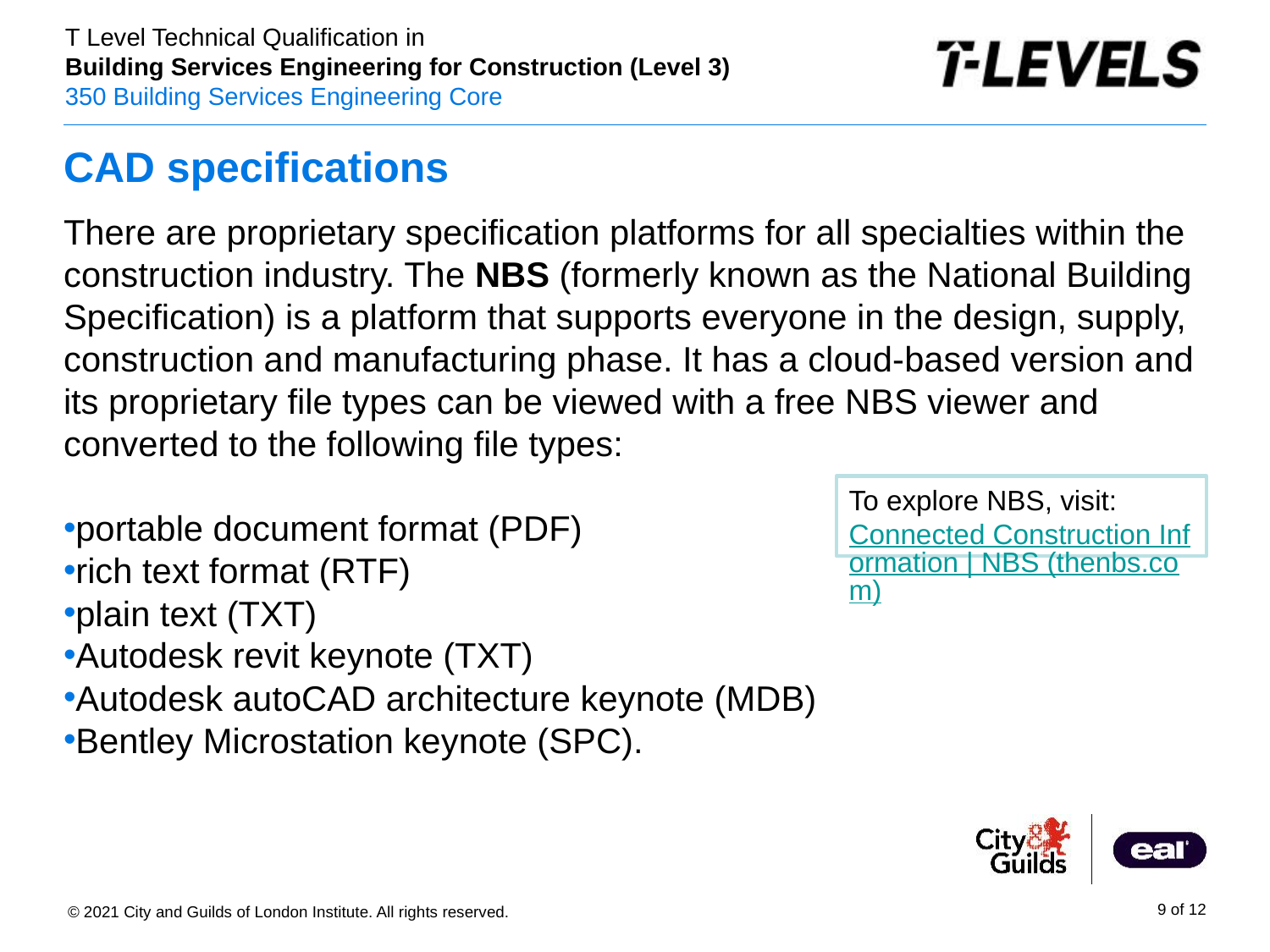

# CAD specifications
There are proprietary specification platforms for all specialties within the construction industry. The NBS (formerly known as the National Building Specification) is a platform that supports everyone in the design, supply, construction and manufacturing phase. It has a cloud-based version and its proprietary file types can be viewed with a free NBS viewer and converted to the following file types:

portable document format (PDF)
rich text format (RTF)
plain text (TXT)
Autodesk revit keynote (TXT)
Autodesk autoCAD architecture keynote (MDB)
Bentley Microstation keynote (SPC).

To explore NBS, visit:
Connected Construction Information | NBS (thenbs.com)